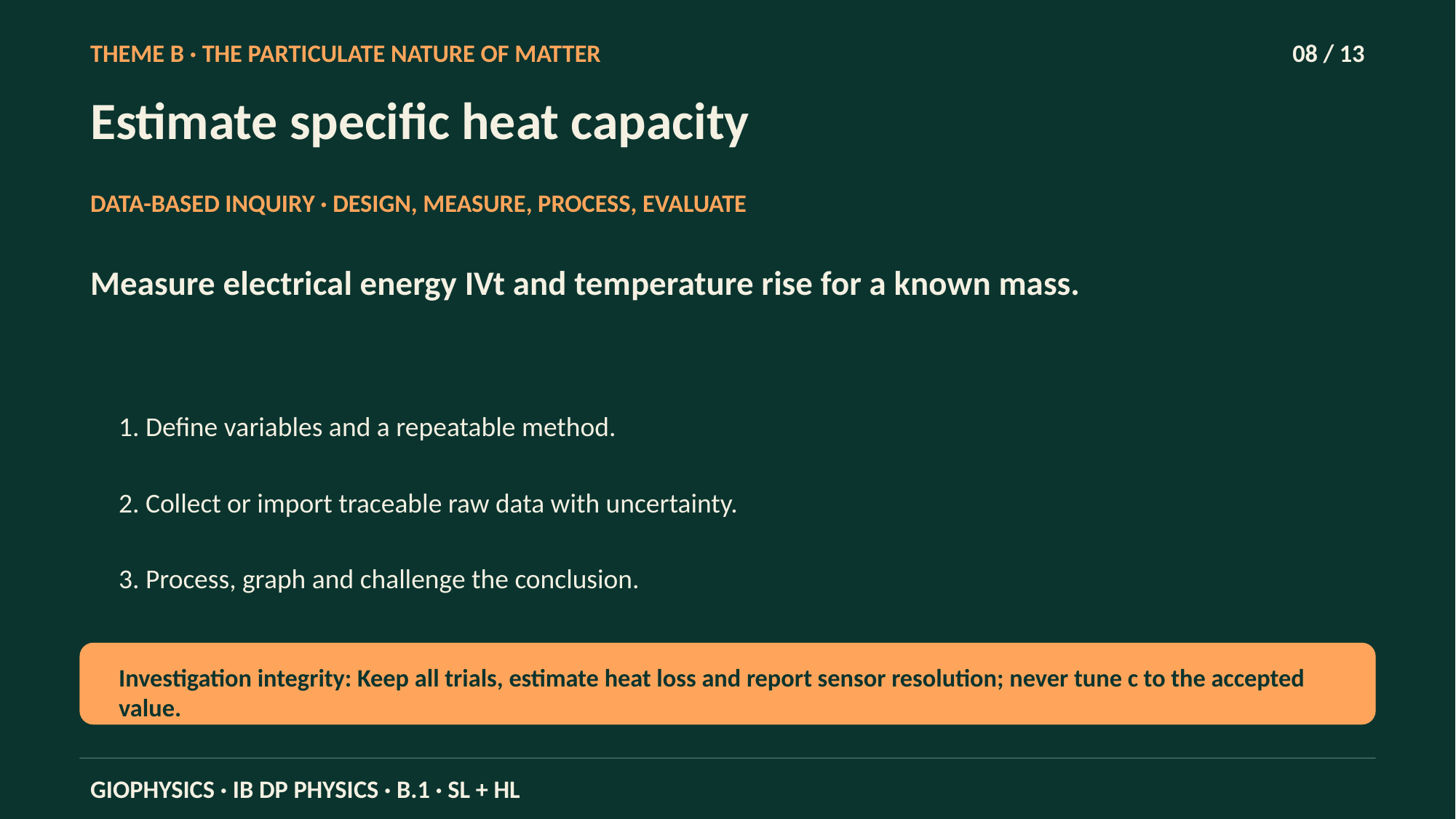

THEME B · THE PARTICULATE NATURE OF MATTER
08 / 13
Estimate specific heat capacity
DATA-BASED INQUIRY · DESIGN, MEASURE, PROCESS, EVALUATE
Measure electrical energy IVt and temperature rise for a known mass.
1. Define variables and a repeatable method.
2. Collect or import traceable raw data with uncertainty.
3. Process, graph and challenge the conclusion.

Investigation integrity: Keep all trials, estimate heat loss and report sensor resolution; never tune c to the accepted value.

GIOPHYSICS · IB DP PHYSICS · B.1 · SL + HL